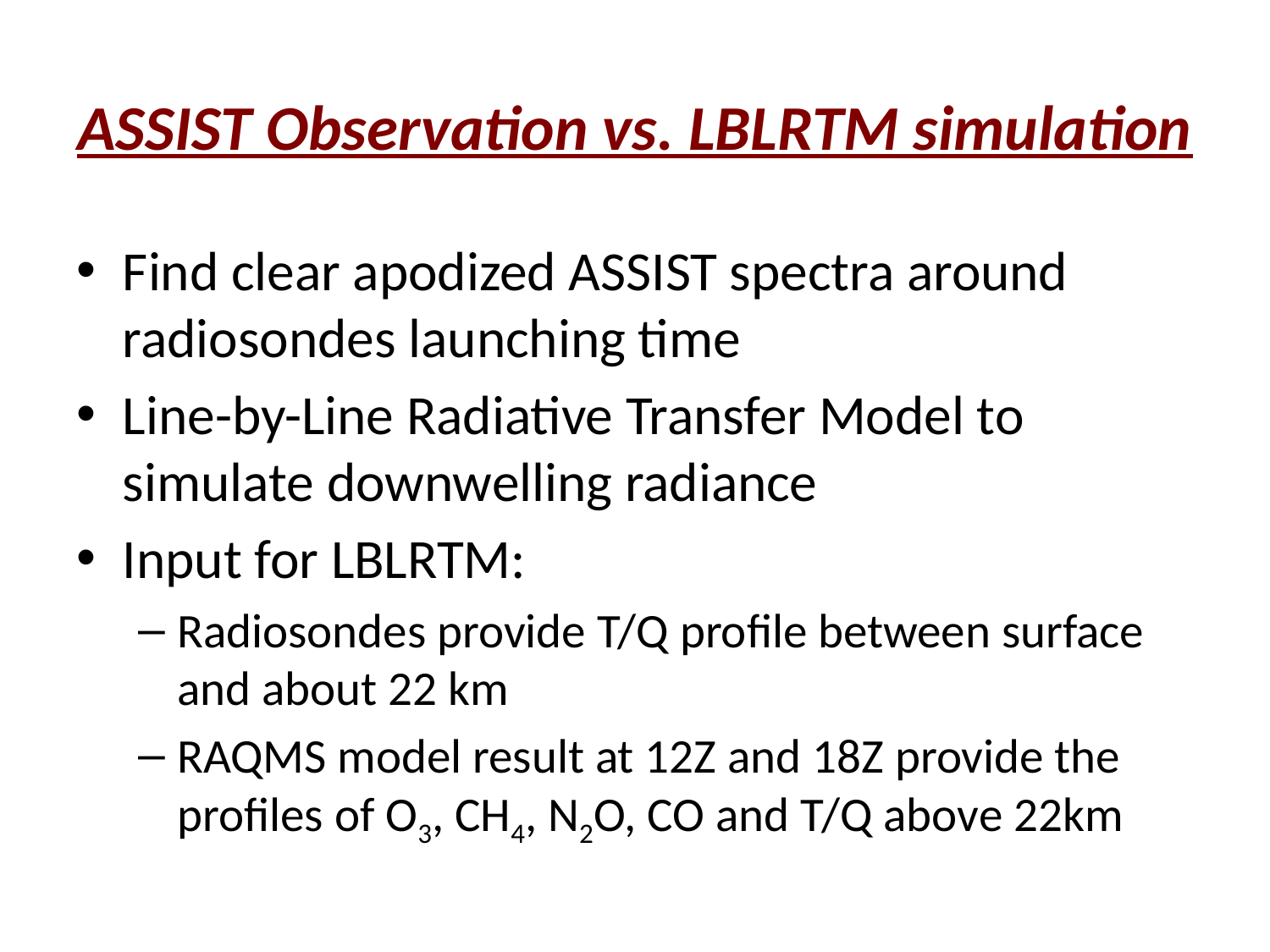

# ASSIST Observation vs. LBLRTM simulation
Find clear apodized ASSIST spectra around radiosondes launching time
Line-by-Line Radiative Transfer Model to simulate downwelling radiance
Input for LBLRTM:
Radiosondes provide T/Q profile between surface and about 22 km
RAQMS model result at 12Z and 18Z provide the profiles of O3, CH4, N2O, CO and T/Q above 22km